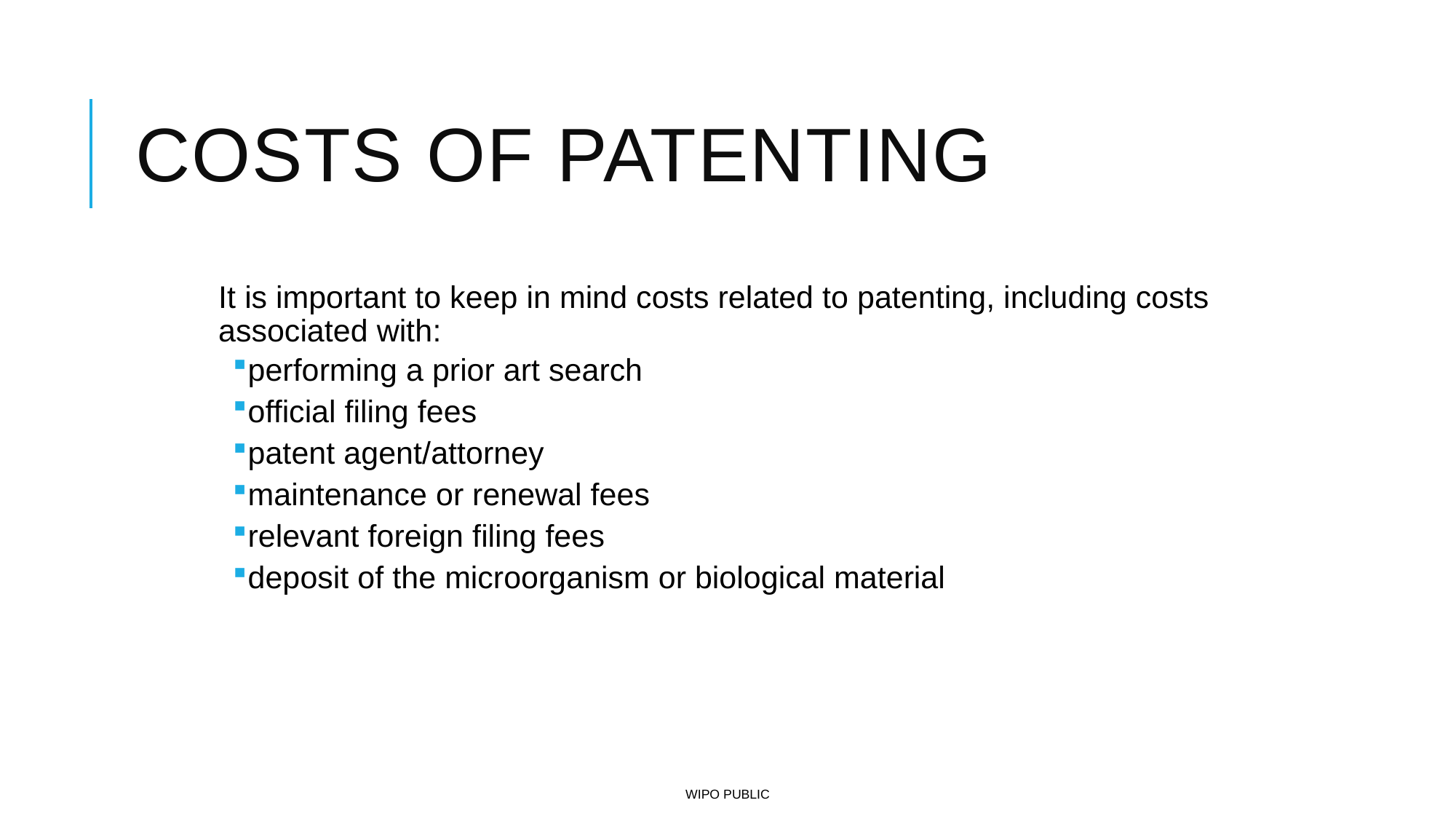

# Costs of patenting
It is important to keep in mind costs related to patenting, including costs associated with:
performing a prior art search
official filing fees
patent agent/attorney
maintenance or renewal fees
relevant foreign filing fees
deposit of the microorganism or biological material